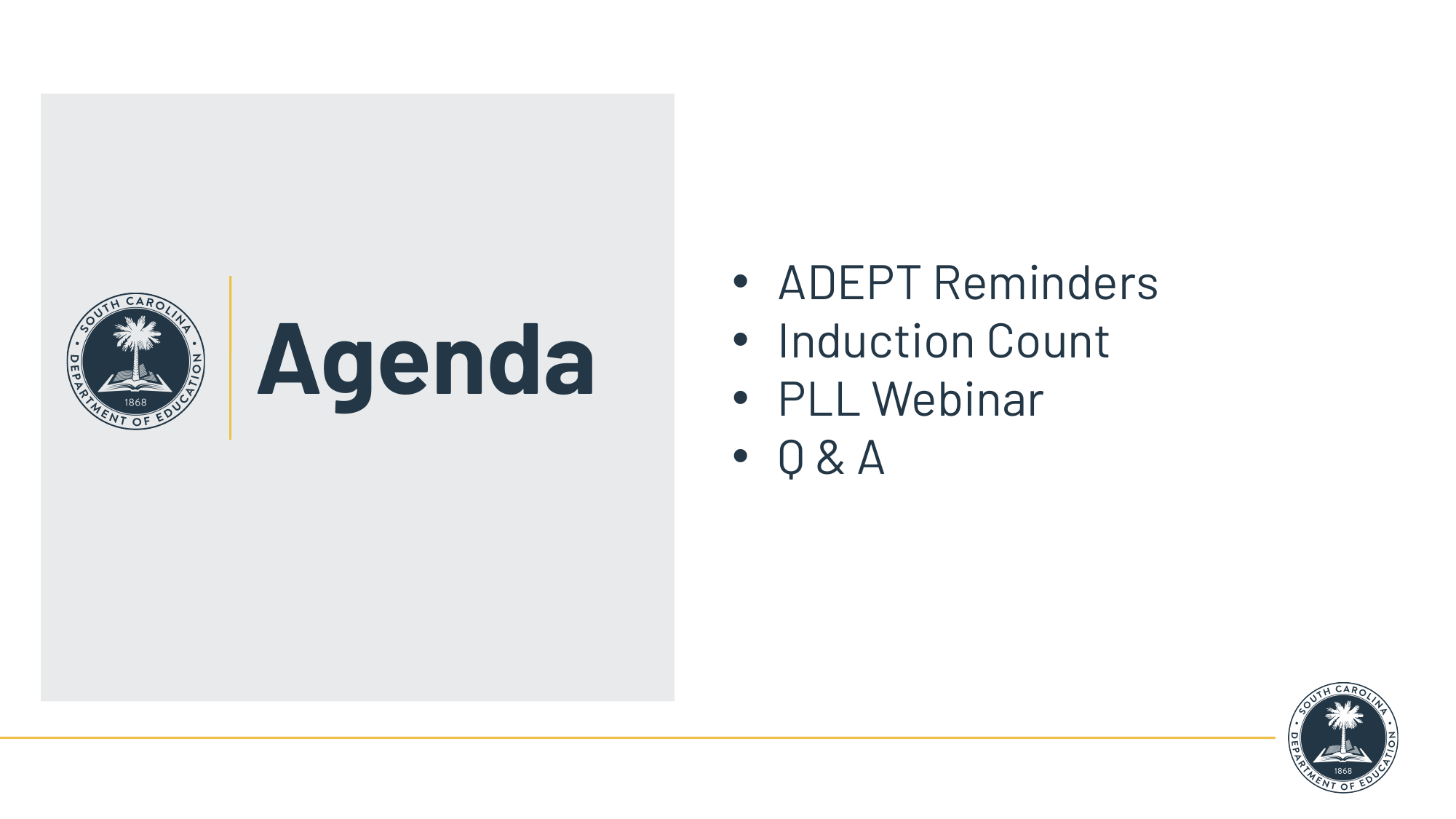

ADEPT Reminders
Induction Count
PLL Webinar
Q & A

Agenda